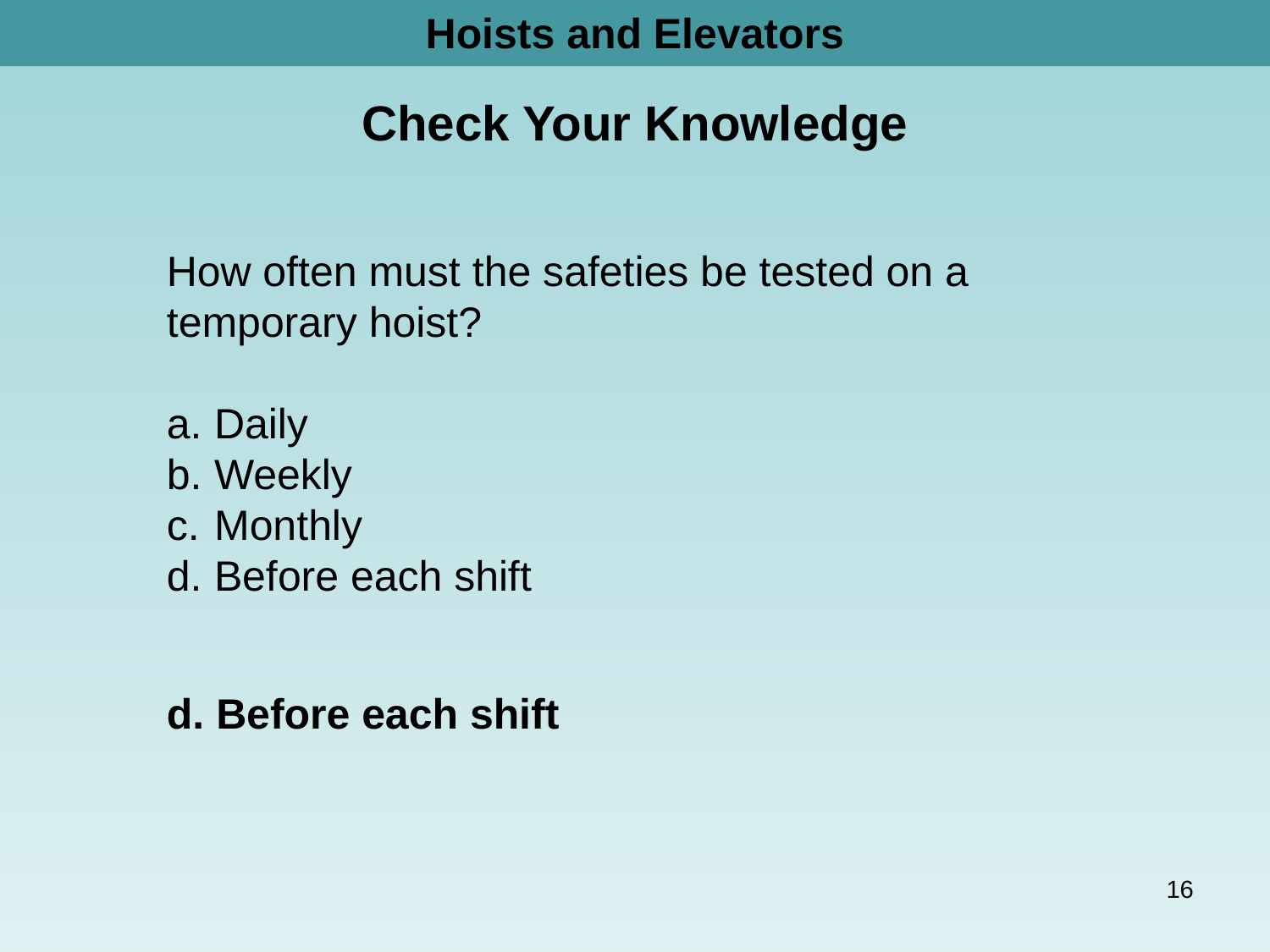

Hoists and Elevators
Check Your Knowledge
How often must the safeties be tested on a temporary hoist?

Daily
Weekly
Monthly
Before each shift
d. Before each shift

16